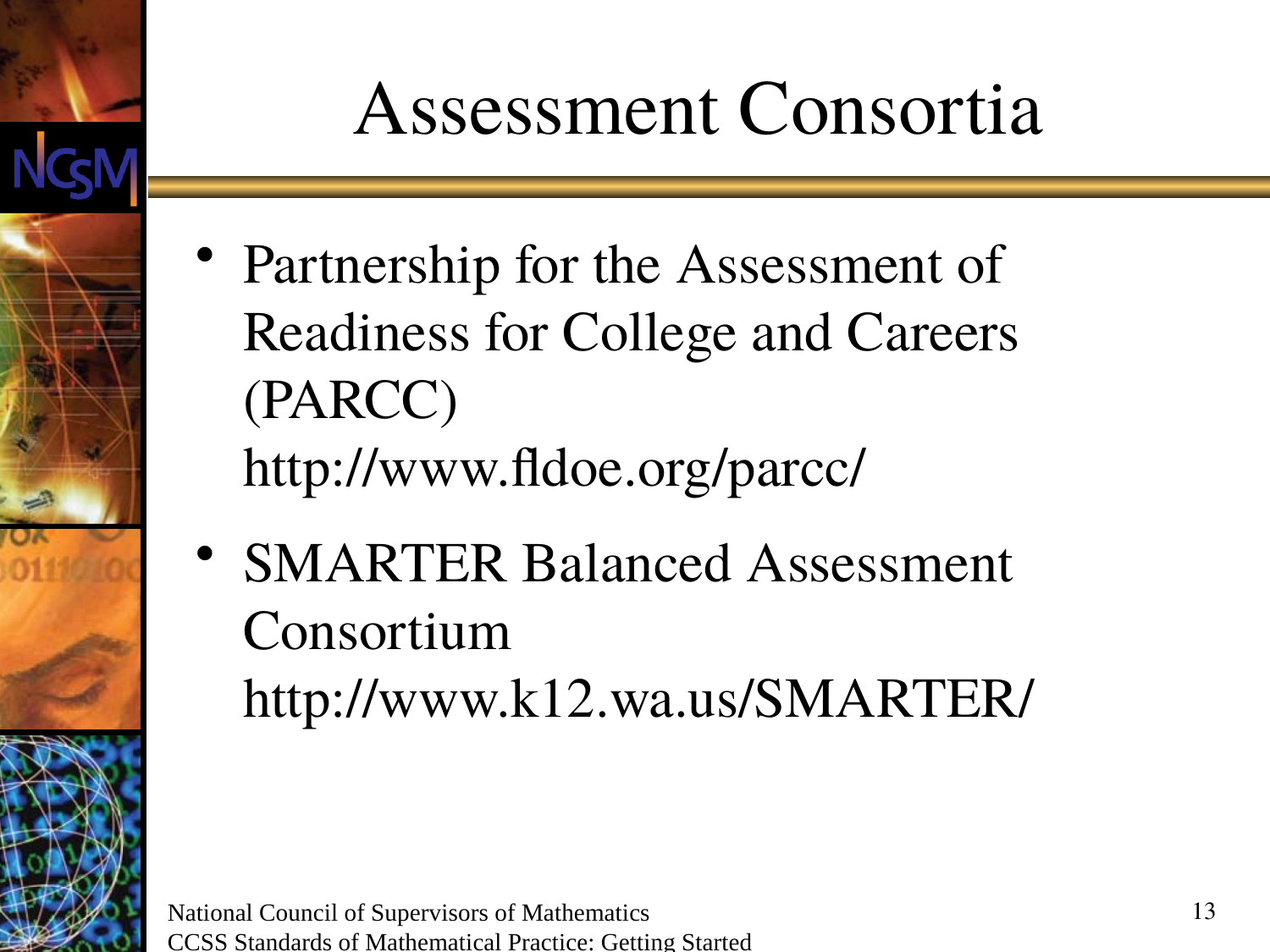

# Assessment Consortia
Partnership for the Assessment of Readiness for College and Careers (PARCC)
http://www.fldoe.org/parcc/
SMARTER Balanced Assessment Consortium http://www.k12.wa.us/SMARTER/
13